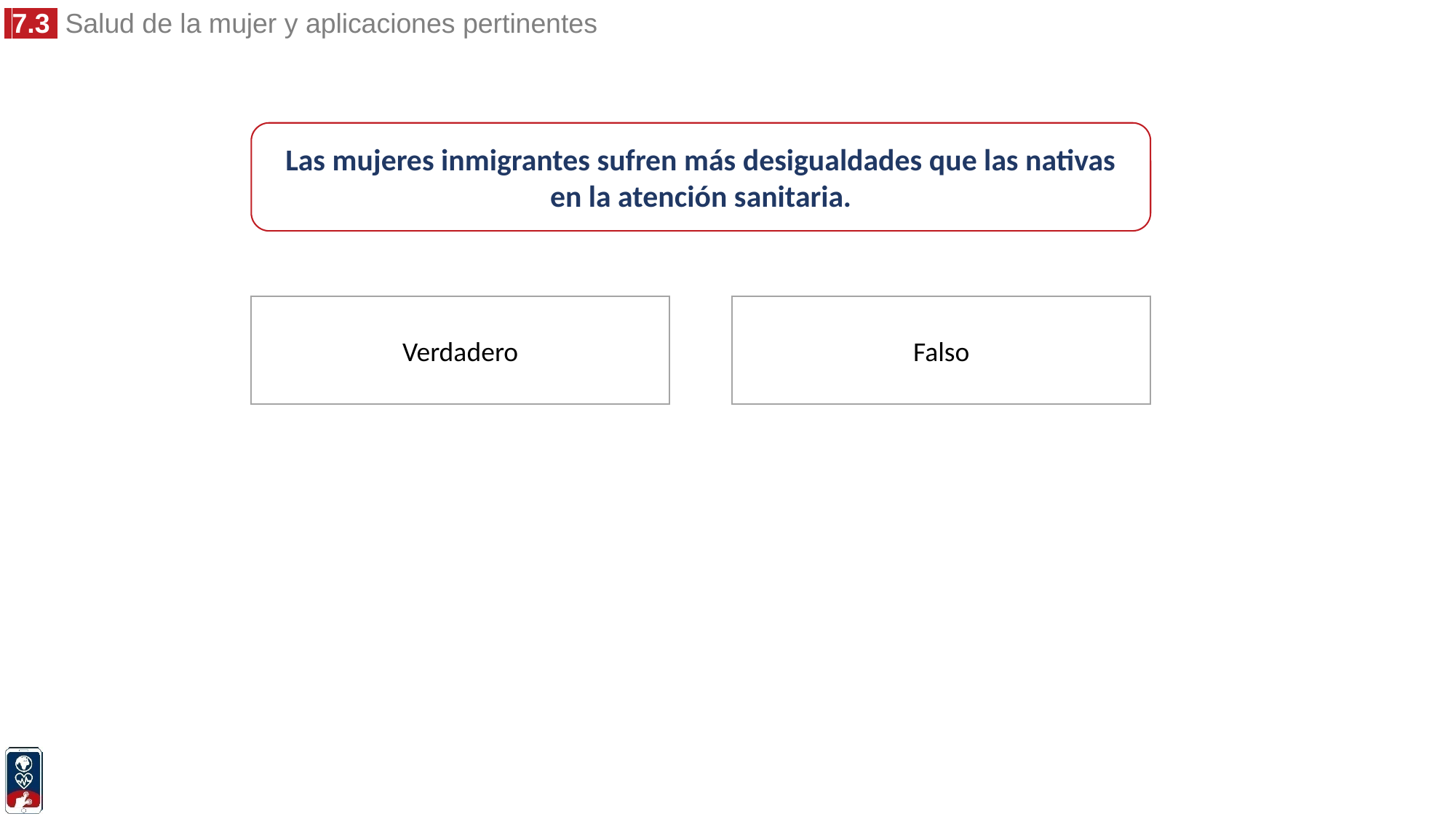

Las mujeres inmigrantes sufren más desigualdades que las nativas en la atención sanitaria.
Falso
Verdadero